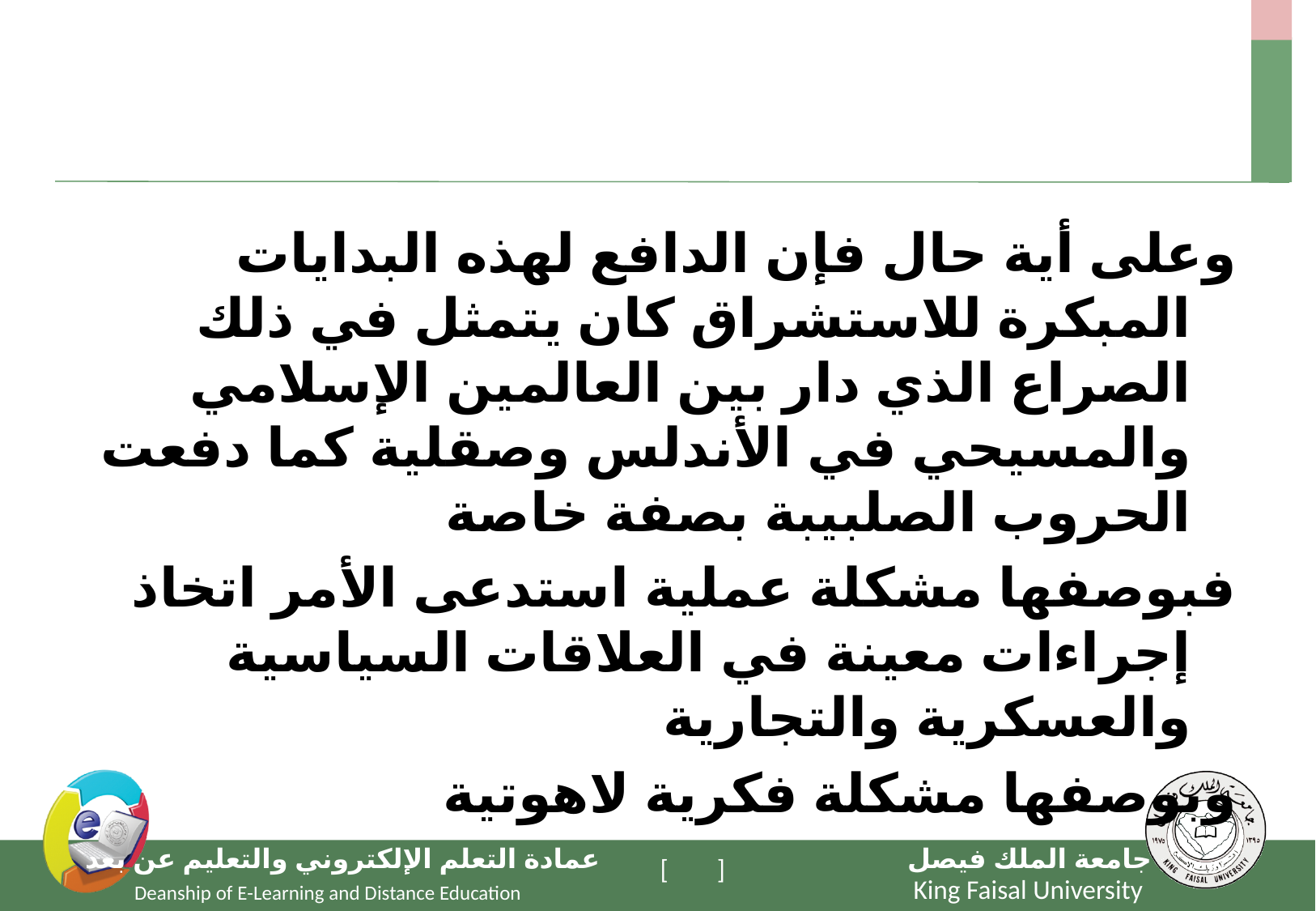

#
وعلى أية حال فإن الدافع لهذه البدايات المبكرة للاستشراق كان يتمثل في ذلك الصراع الذي دار بين العالمين الإسلامي والمسيحي في الأندلس وصقلية كما دفعت الحروب الصلبيبة بصفة خاصة
فبوصفها مشكلة عملية استدعى الأمر اتخاذ إجراءات معينة في العلاقات السياسية والعسكرية والتجارية
وبوصفها مشكلة فكرية لاهوتية